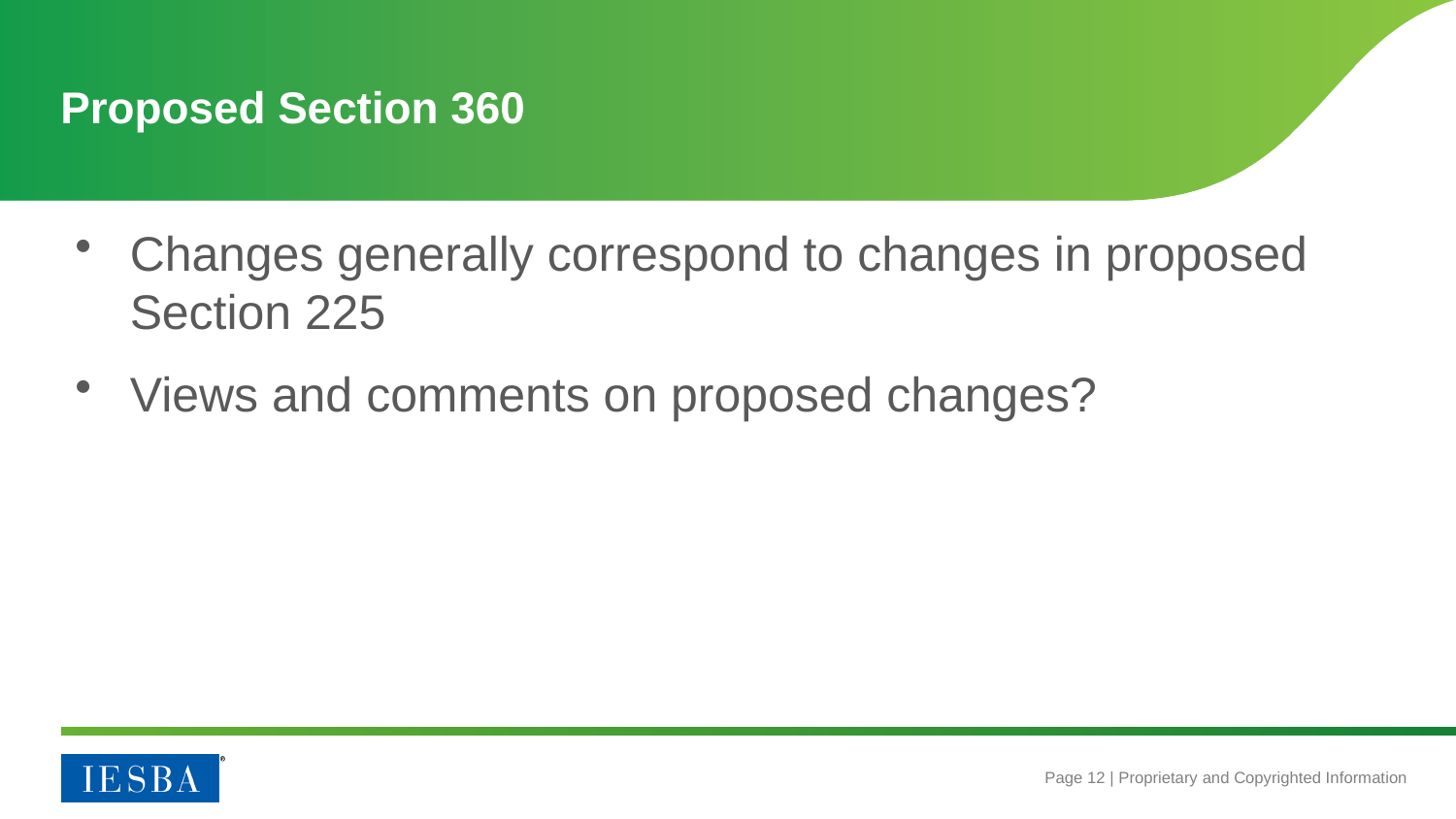

# Proposed Section 360
Changes generally correspond to changes in proposed Section 225
Views and comments on proposed changes?